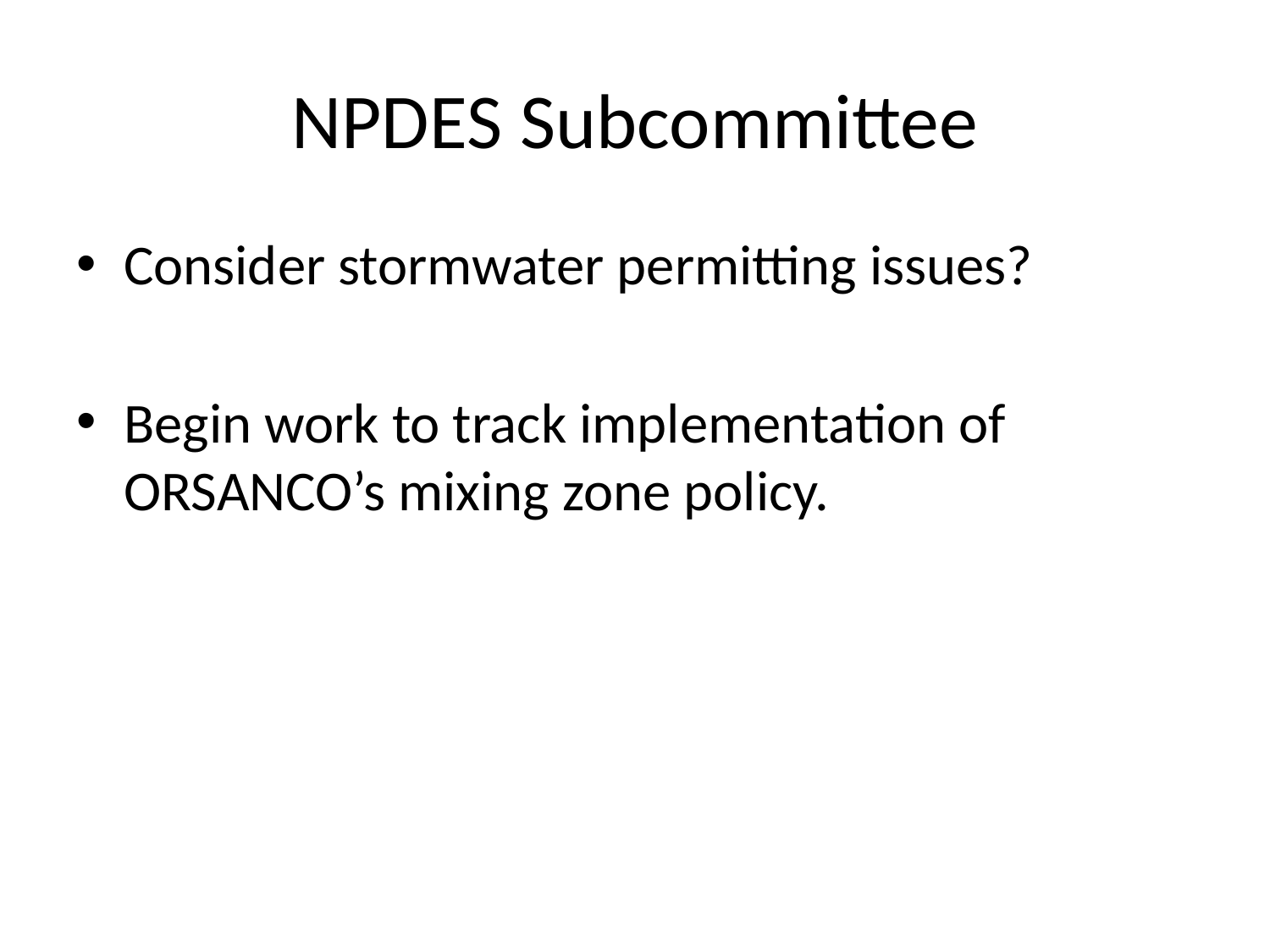

# NPDES Subcommittee
Consider stormwater permitting issues?

Begin work to track implementation of ORSANCO’s mixing zone policy.